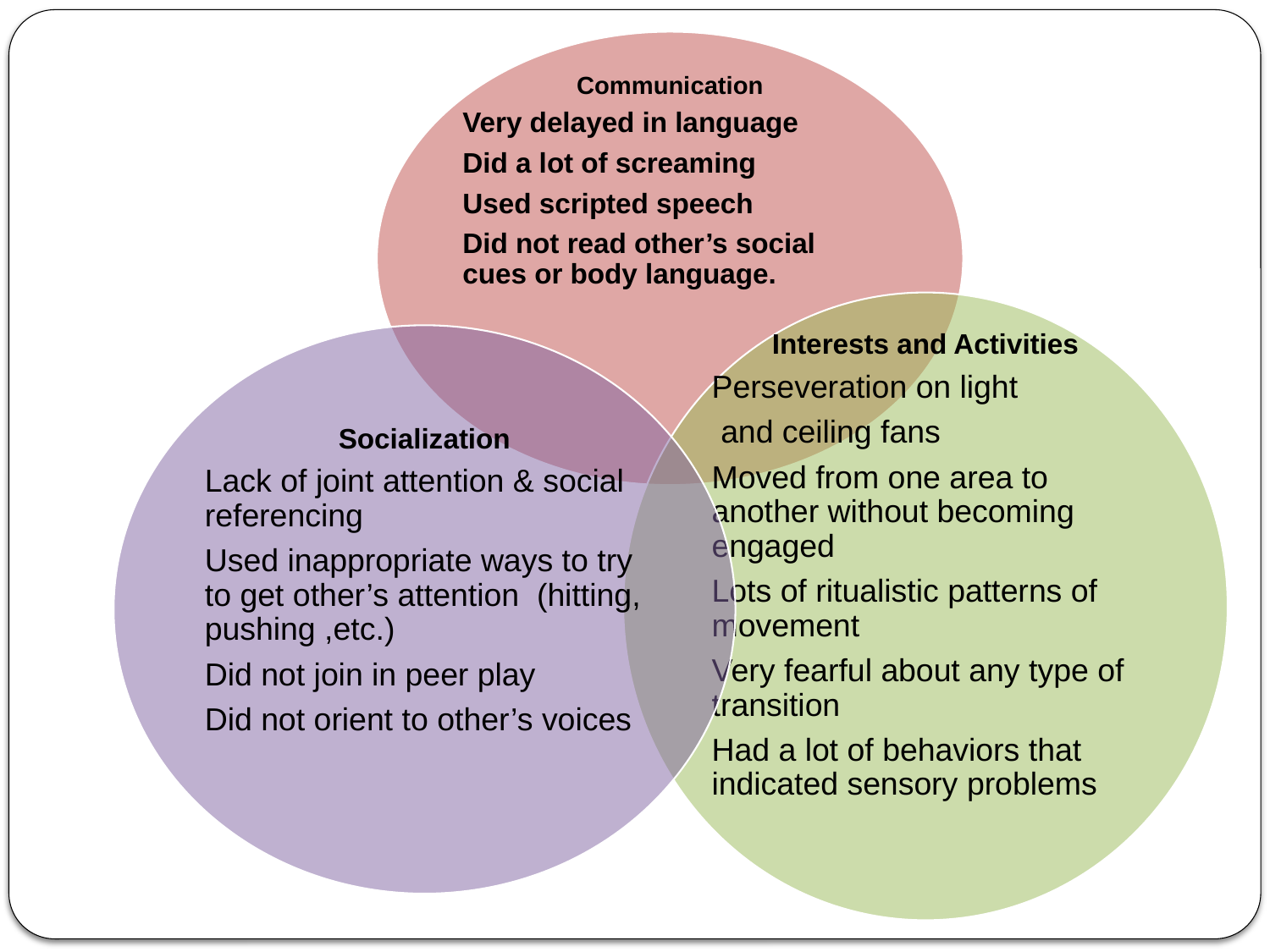

Communication
Very delayed in language
Did a lot of screaming
Used scripted speech
Did not read other’s social cues or body language.

Interests and Activities
Perseveration on light
 and ceiling fans
Moved from one area to another without becoming engaged
Lots of ritualistic patterns of movement
Very fearful about any type of transition
Had a lot of behaviors that indicated sensory problems

Socialization
Lack of joint attention & social referencing
Used inappropriate ways to try to get other’s attention  (hitting, pushing ,etc.)
Did not join in peer play
Did not orient to other’s voices